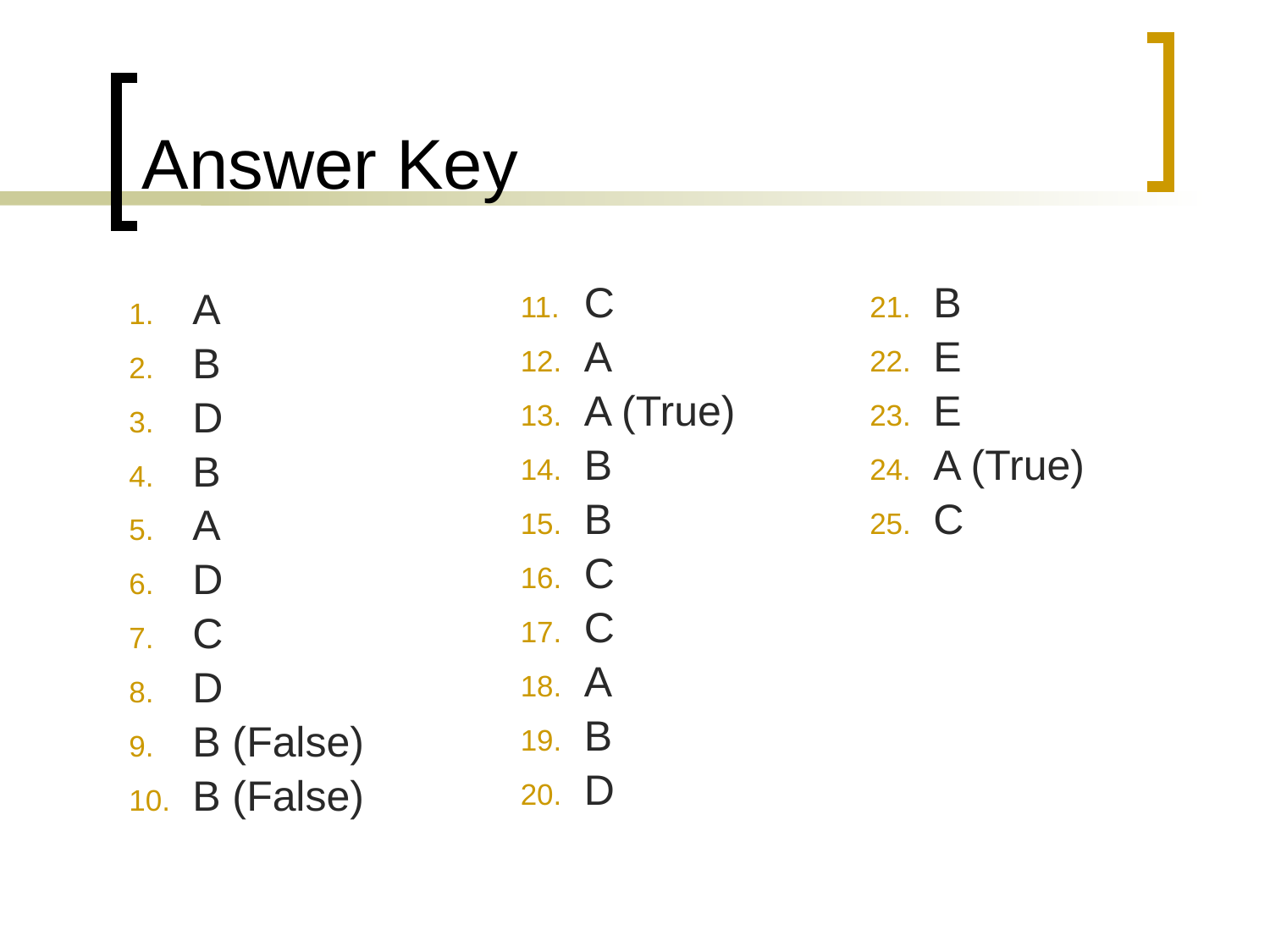

# Answer Key

A
B
D
B
A
D
C
D
B (False)
B (False)

C
A
A (True)
B
B
C
C
A
B
D

B
E
E
A (True)
C